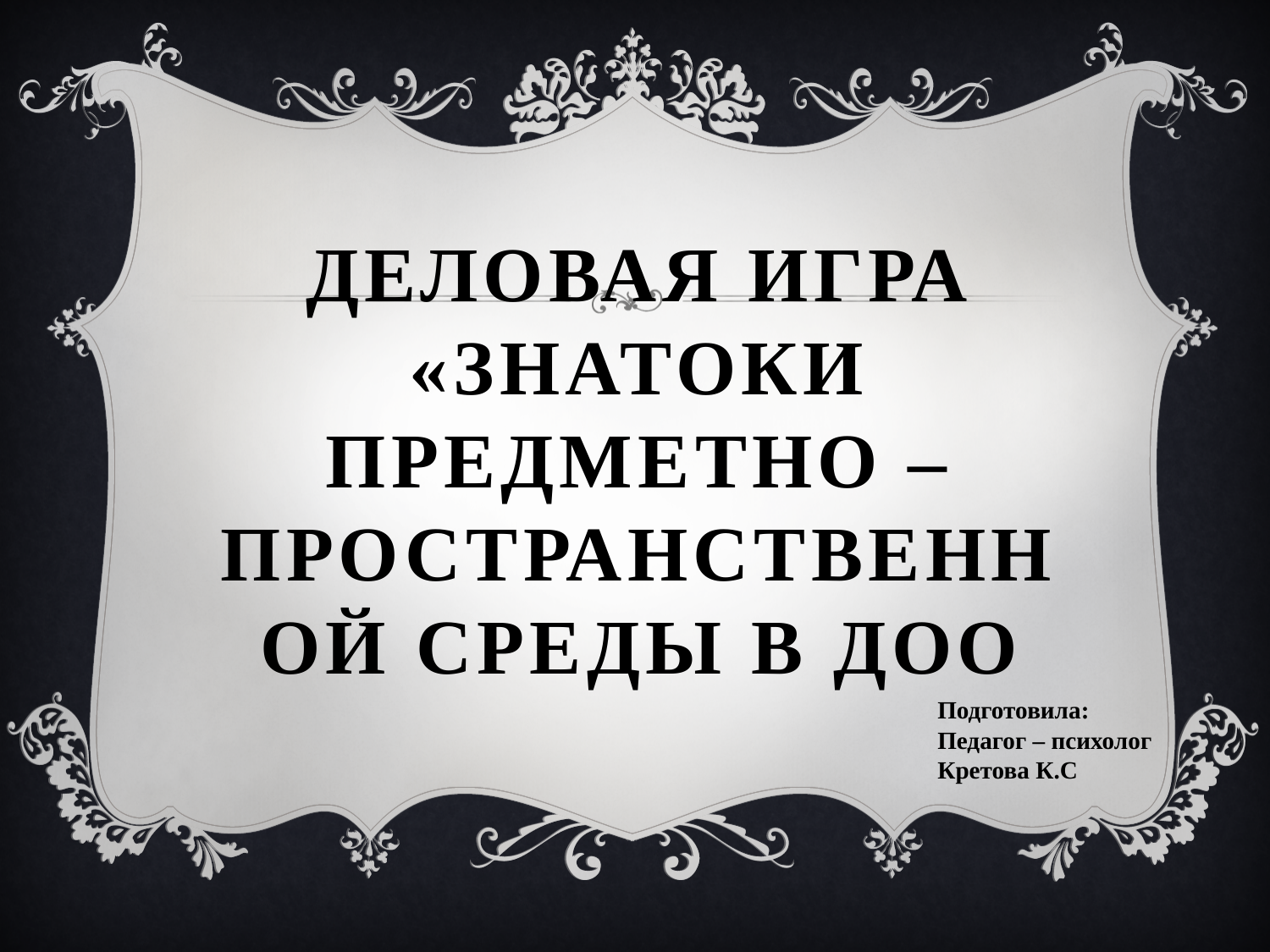

# Деловая игра «Знатоки предметно – пространственной среды в ДОО

Подготовила:
Педагог – психолог
Кретова К.С